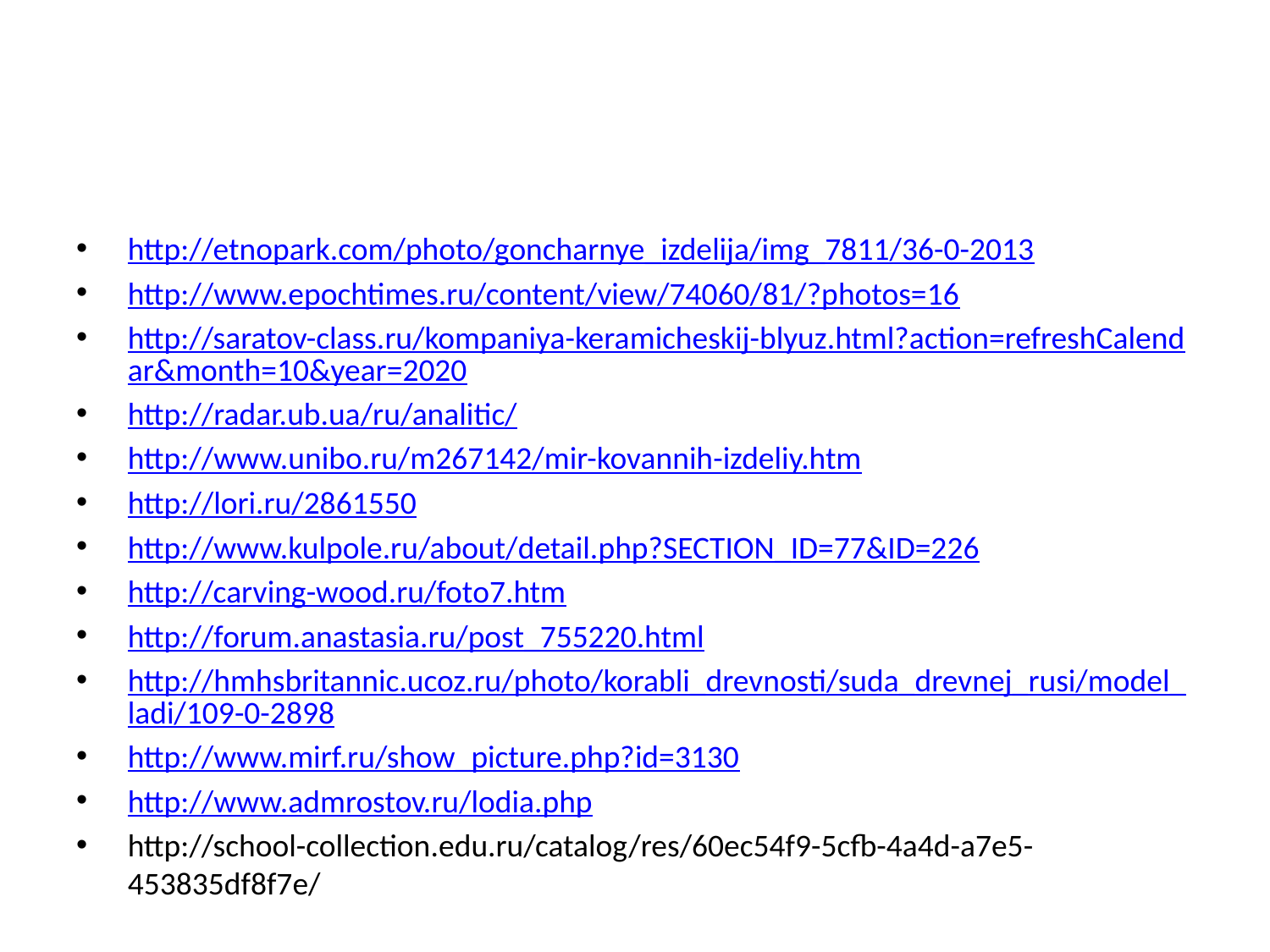

#
http://etnopark.com/photo/goncharnye_izdelija/img_7811/36-0-2013
http://www.epochtimes.ru/content/view/74060/81/?photos=16
http://saratov-class.ru/kompaniya-keramicheskij-blyuz.html?action=refreshCalendar&month=10&year=2020
http://radar.ub.ua/ru/analitic/
http://www.unibo.ru/m267142/mir-kovannih-izdeliy.htm
http://lori.ru/2861550
http://www.kulpole.ru/about/detail.php?SECTION_ID=77&ID=226
http://carving-wood.ru/foto7.htm
http://forum.anastasia.ru/post_755220.html
http://hmhsbritannic.ucoz.ru/photo/korabli_drevnosti/suda_drevnej_rusi/model_ladi/109-0-2898
http://www.mirf.ru/show_picture.php?id=3130
http://www.admrostov.ru/lodia.php
http://school-collection.edu.ru/catalog/res/60ec54f9-5cfb-4a4d-a7e5-453835df8f7e/